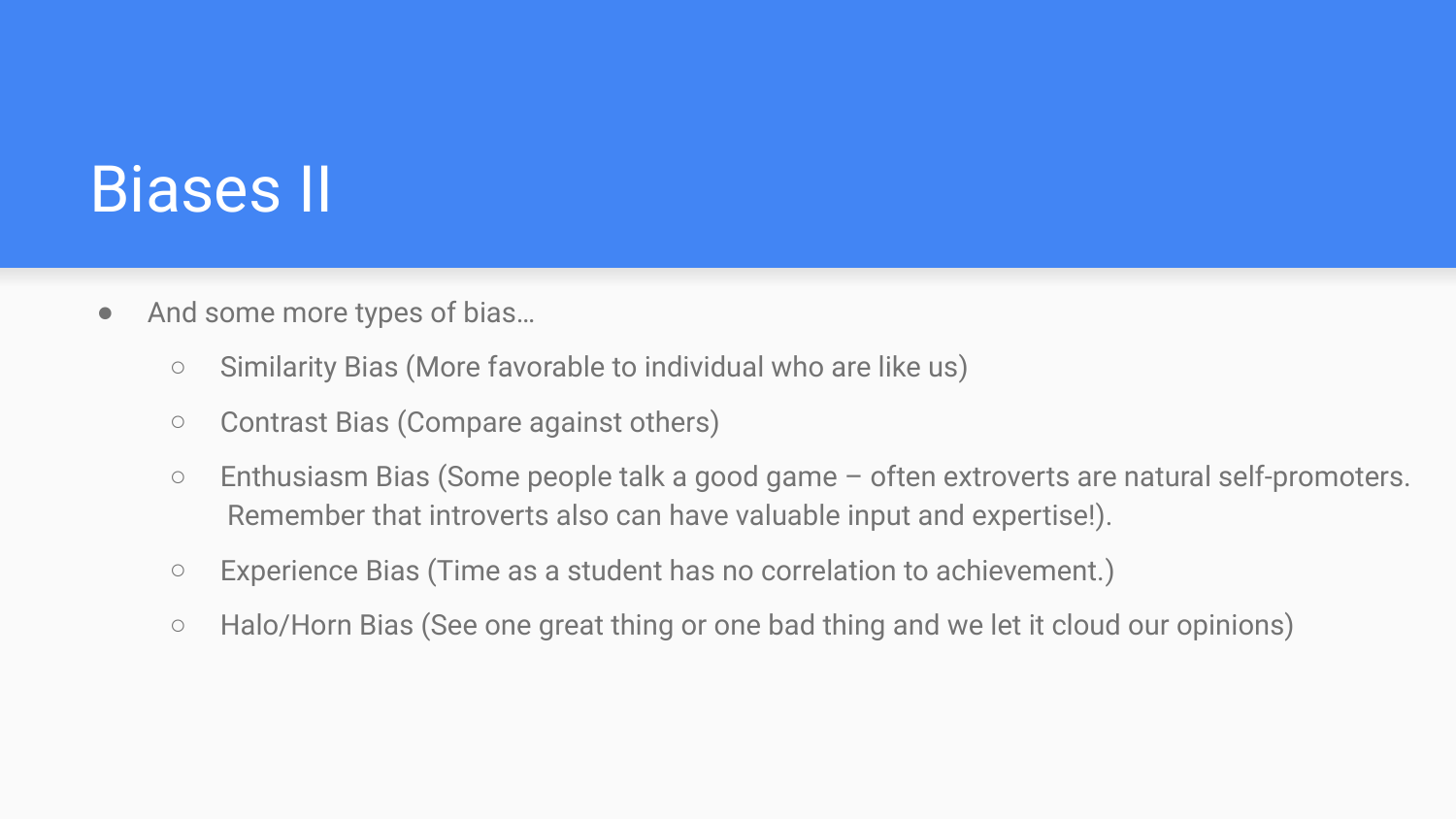

# Biases II
And some more types of bias…
Similarity Bias​ (More favorable to individual who are like us​)
Contrast Bias​ (Compare against others​)
Enthusiasm Bias​ (Some people talk a good game – often extroverts are natural self-promoters.  Remember that introverts also can have valuable input and expertise!).​
Experience Bias​ (Time as a student has no correlation to achievement.​)
Halo/Horn Bias​ (See one great thing or one bad thing and we let it cloud our opinions)